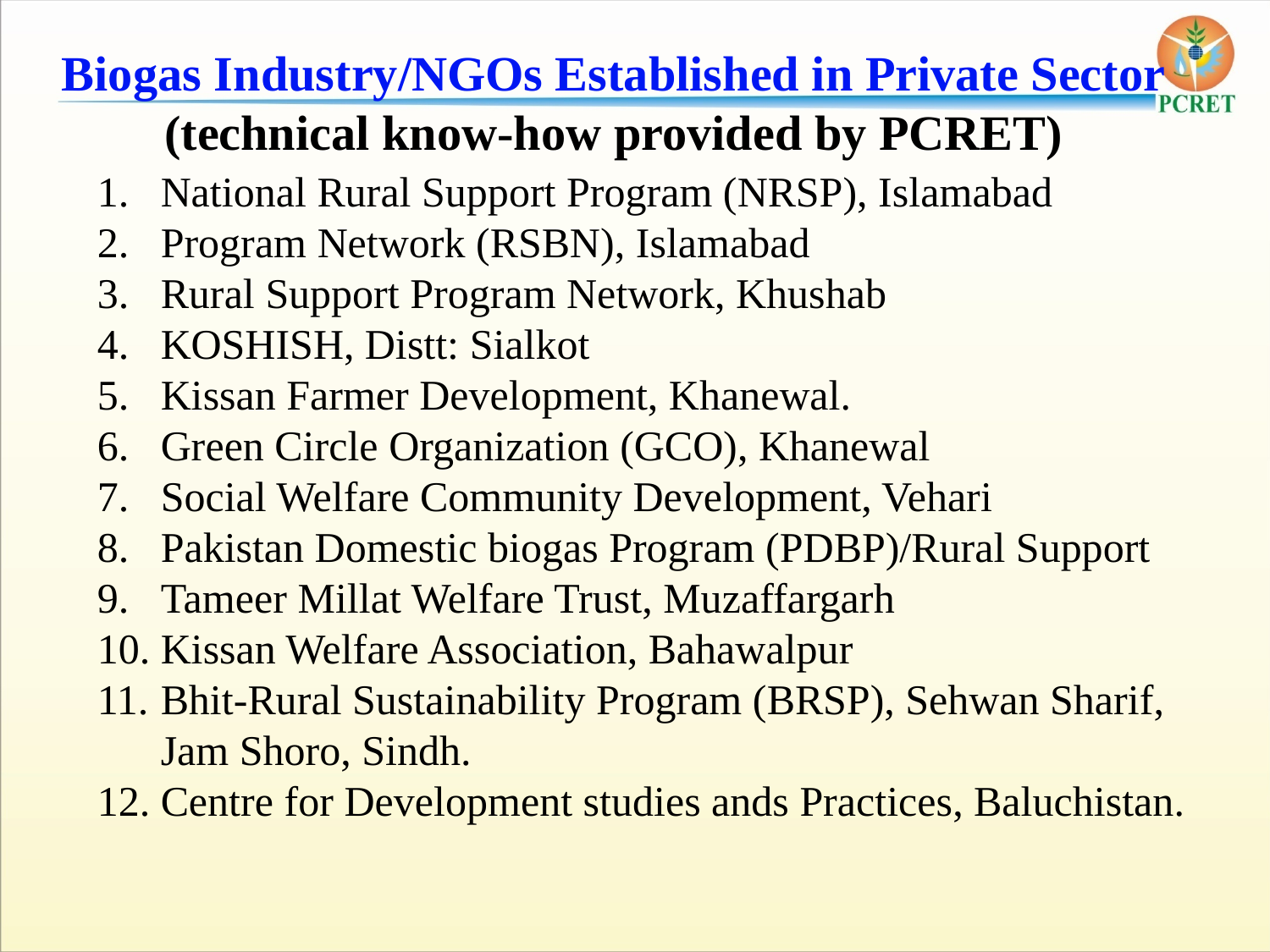

Biogas Industry/NGOs Established in Private Sector
(technical know-how provided by PCRET)
National Rural Support Program (NRSP), Islamabad
Program Network (RSBN), Islamabad
Rural Support Program Network, Khushab
KOSHISH, Distt: Sialkot
Kissan Farmer Development, Khanewal.
Green Circle Organization (GCO), Khanewal
Social Welfare Community Development, Vehari
Pakistan Domestic biogas Program (PDBP)/Rural Support
Tameer Millat Welfare Trust, Muzaffargarh
Kissan Welfare Association, Bahawalpur
Bhit-Rural Sustainability Program (BRSP), Sehwan Sharif, Jam Shoro, Sindh.
Centre for Development studies ands Practices, Baluchistan.